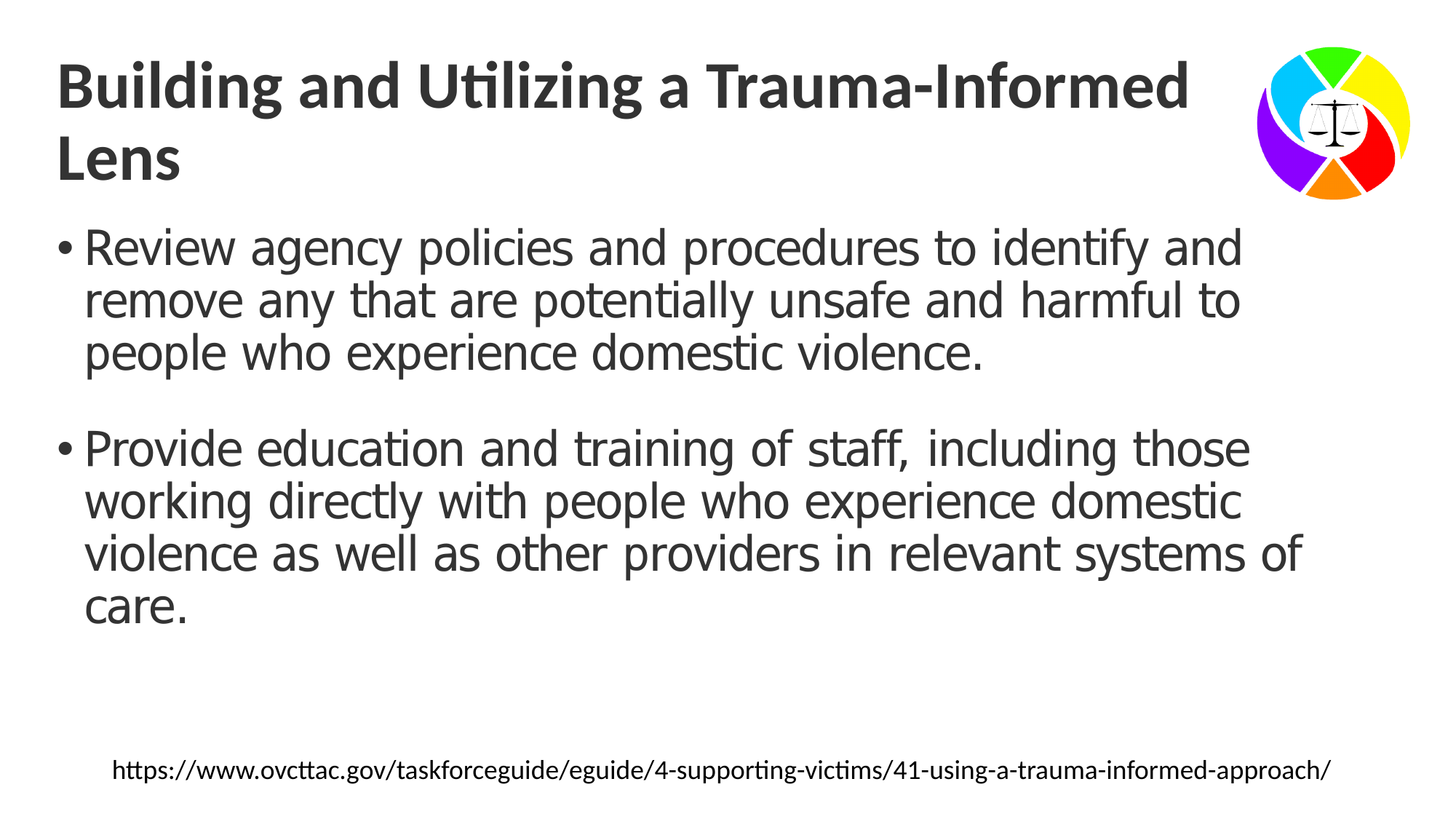

# Building and Utilizing a Trauma-Informed Lens
Review agency policies and procedures to identify and remove any that are potentially unsafe and harmful to people who experience domestic violence.

Provide education and training of staff, including those working directly with people who experience domestic violence as well as other providers in relevant systems of care.

https://www.ovcttac.gov/taskforceguide/eguide/4-supporting-victims/41-using-a-trauma-informed-approach/